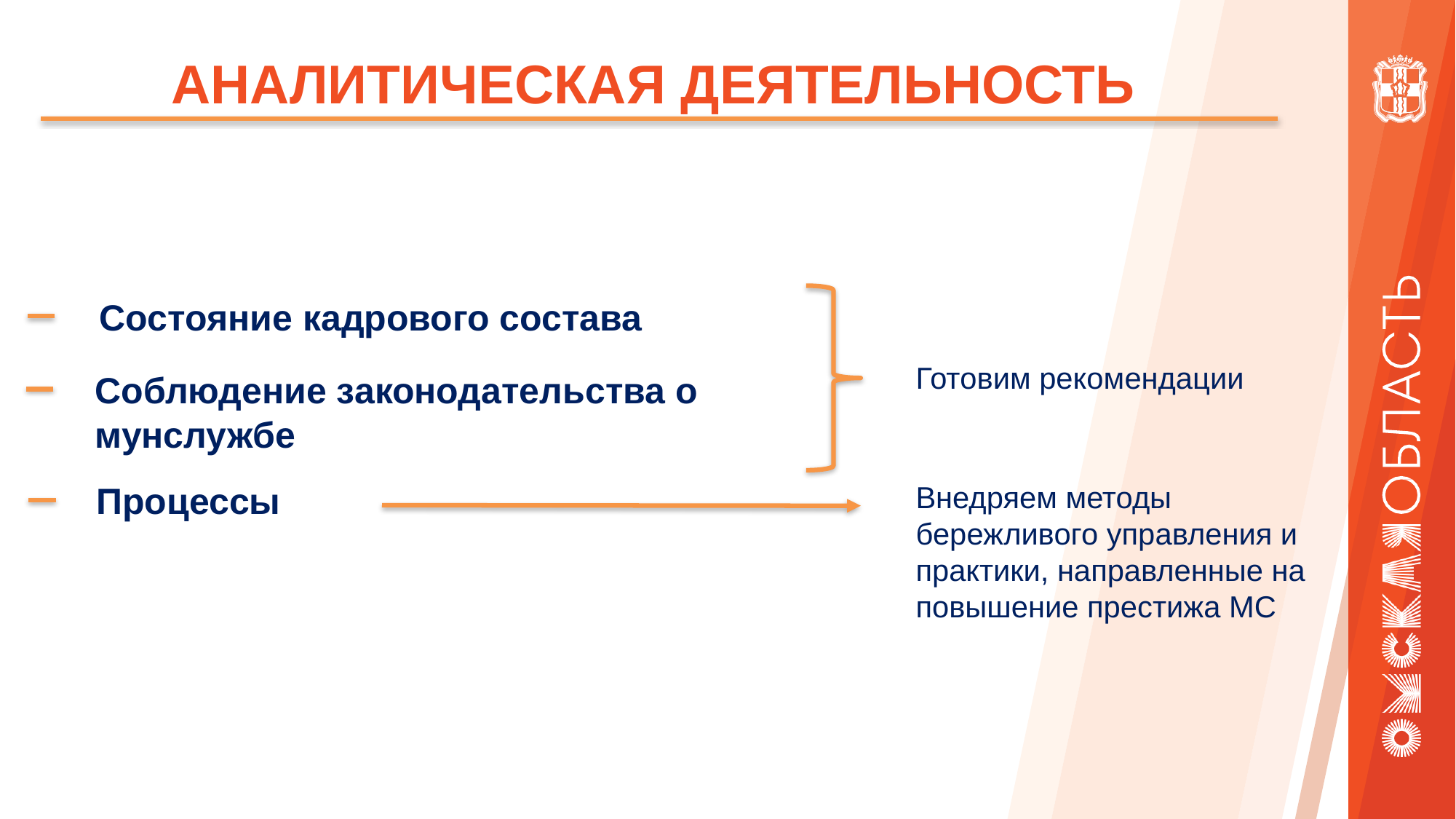

# АНАЛИТИЧЕСКАЯ ДЕЯТЕЛЬНОСТЬ

Состояние кадрового состава

Готовим рекомендации
Соблюдение законодательства о мунслужбе

Процессы
Внедряем методы бережливого управления и практики, направленные на повышение престижа МС